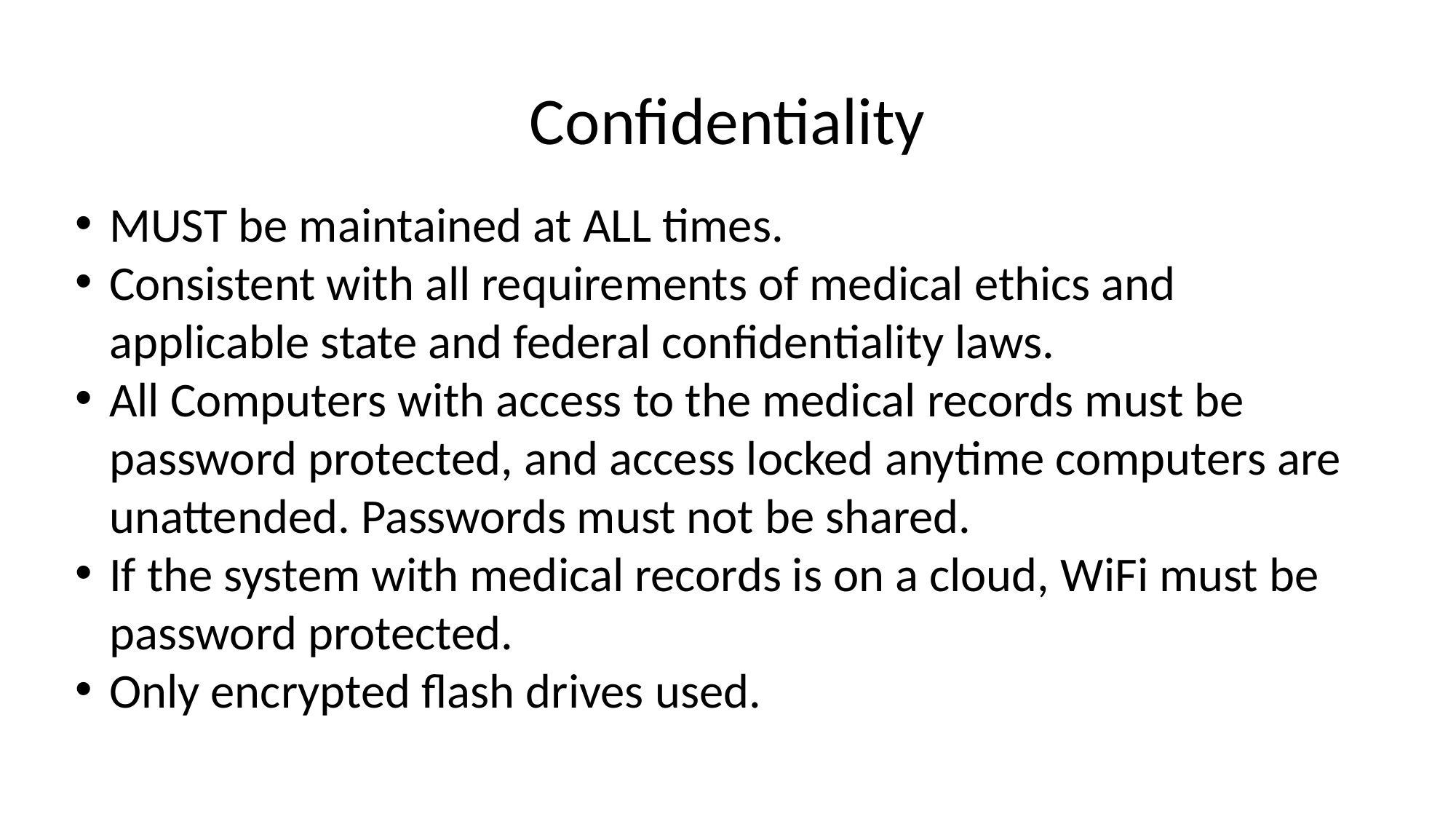

# Confidentiality
MUST be maintained at ALL times.
Consistent with all requirements of medical ethics and applicable state and federal confidentiality laws.
All Computers with access to the medical records must be password protected, and access locked anytime computers are unattended. Passwords must not be shared.
If the system with medical records is on a cloud, WiFi must be password protected.
Only encrypted flash drives used.